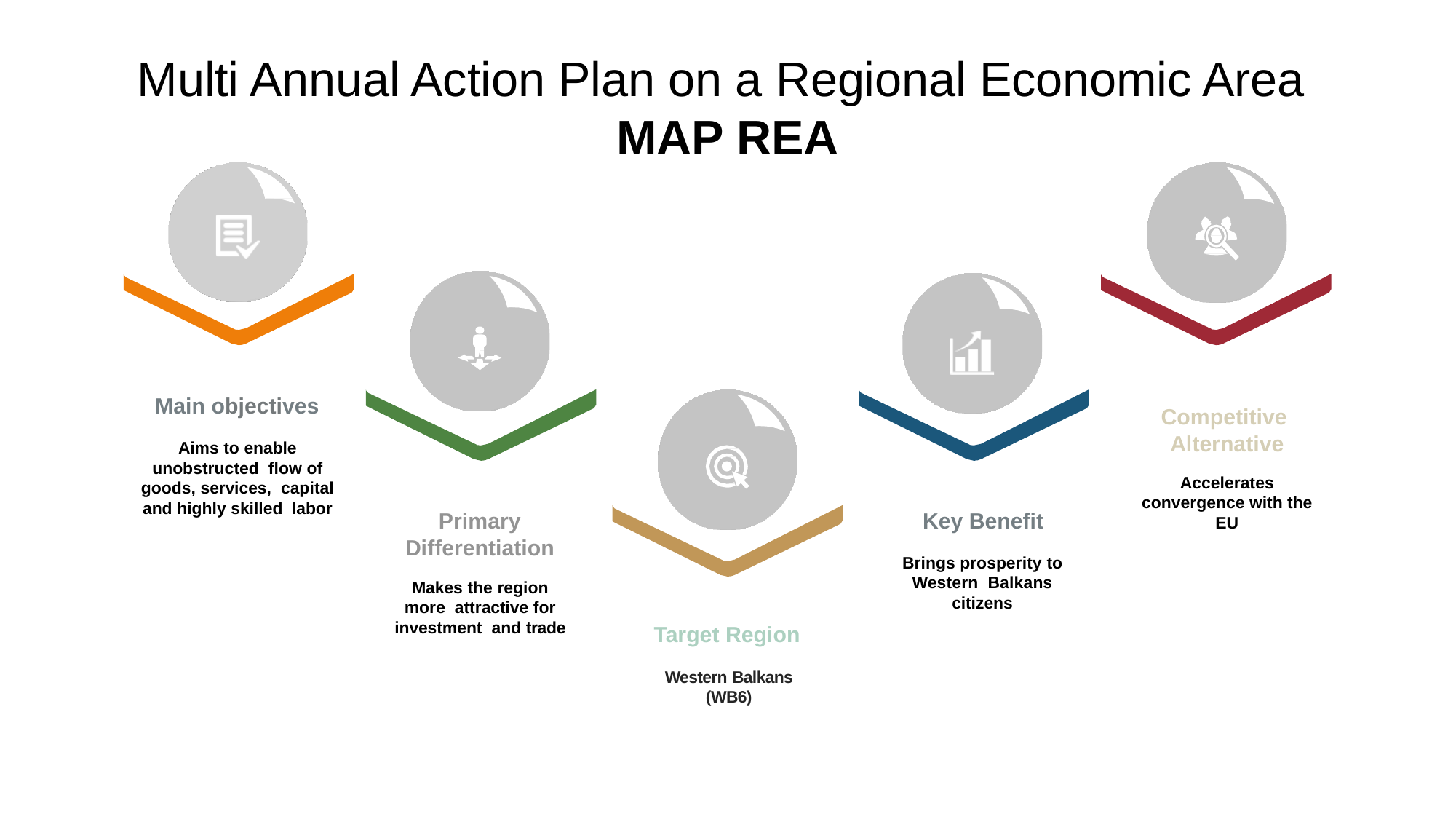

# Multi Annual Action Plan on a Regional Economic Area MAP REA

Main objectives
Aims to enable unobstructed  flow of goods, services,  capital and highly skilled  labor

Competitive  Alternative
Accelerates convergence with the EU

Key Benefit
Brings prosperity to Western  Balkans citizens
Primary
Differentiation
Makes the region more  attractive for investment  and trade
Target Region
Western Balkans (WB6)